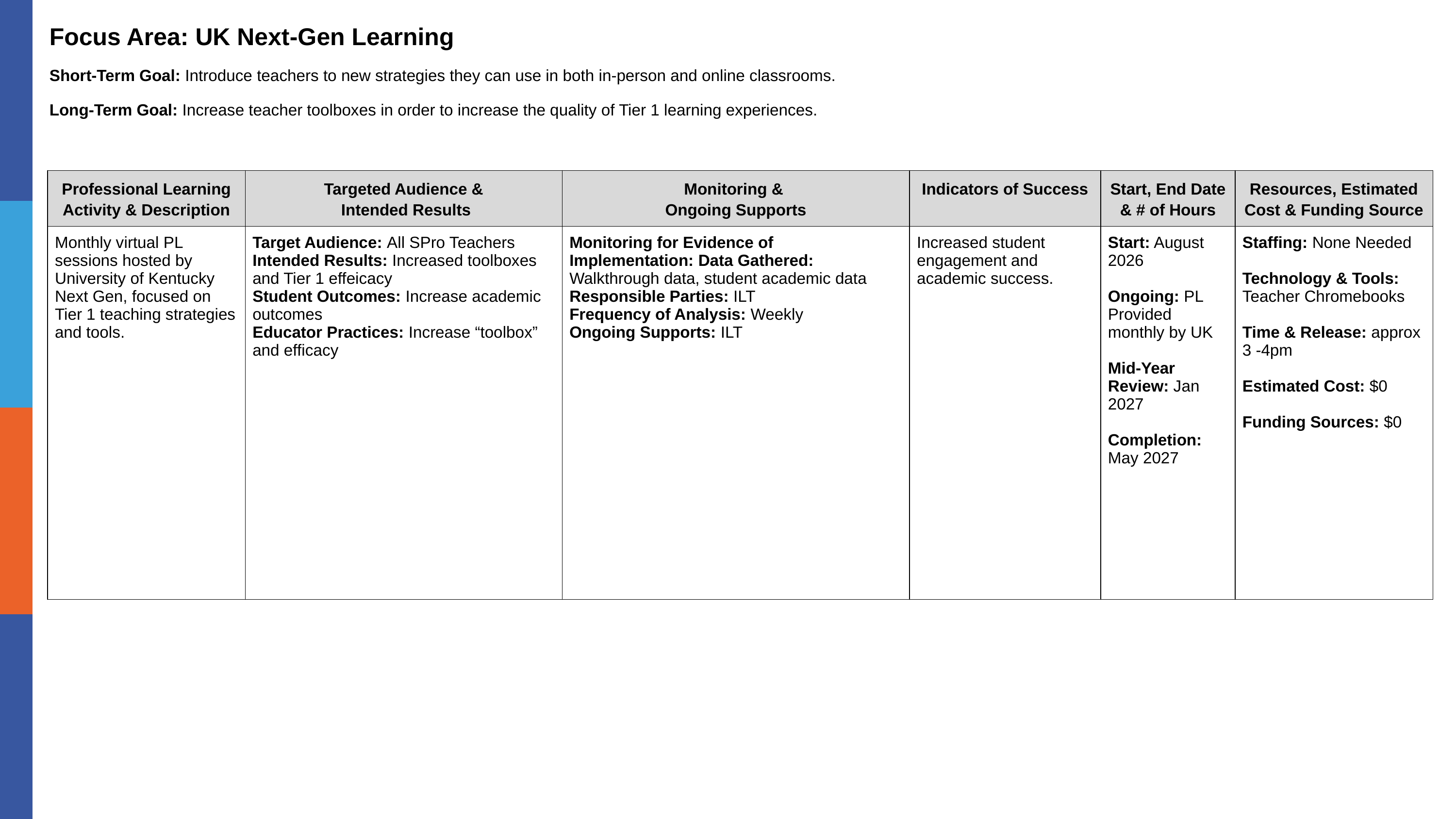

Focus Area: UK Next-Gen Learning
Short-Term Goal: Introduce teachers to new strategies they can use in both in-person and online classrooms.
Long-Term Goal: Increase teacher toolboxes in order to increase the quality of Tier 1 learning experiences.
| Professional Learning Activity & Description | Targeted Audience & Intended Results | Monitoring & Ongoing Supports | Indicators of Success | Start, End Date & # of Hours | Resources, Estimated Cost & Funding Source |
| --- | --- | --- | --- | --- | --- |
| Monthly virtual PL sessions hosted by University of Kentucky Next Gen, focused on Tier 1 teaching strategies and tools. | Target Audience: All SPro Teachers Intended Results: Increased toolboxes and Tier 1 effeicacy Student Outcomes: Increase academic outcomes Educator Practices: Increase “toolbox” and efficacy | Monitoring for Evidence of Implementation: Data Gathered: Walkthrough data, student academic data Responsible Parties: ILT Frequency of Analysis: Weekly Ongoing Supports: ILT | Increased student engagement and academic success. | Start: August 2026 Ongoing: PL Provided monthly by UK Mid-Year Review: Jan 2027 Completion: May 2027 | Staffing: None Needed Technology & Tools: Teacher Chromebooks Time & Release: approx 3 -4pm Estimated Cost: $0 Funding Sources: $0 |